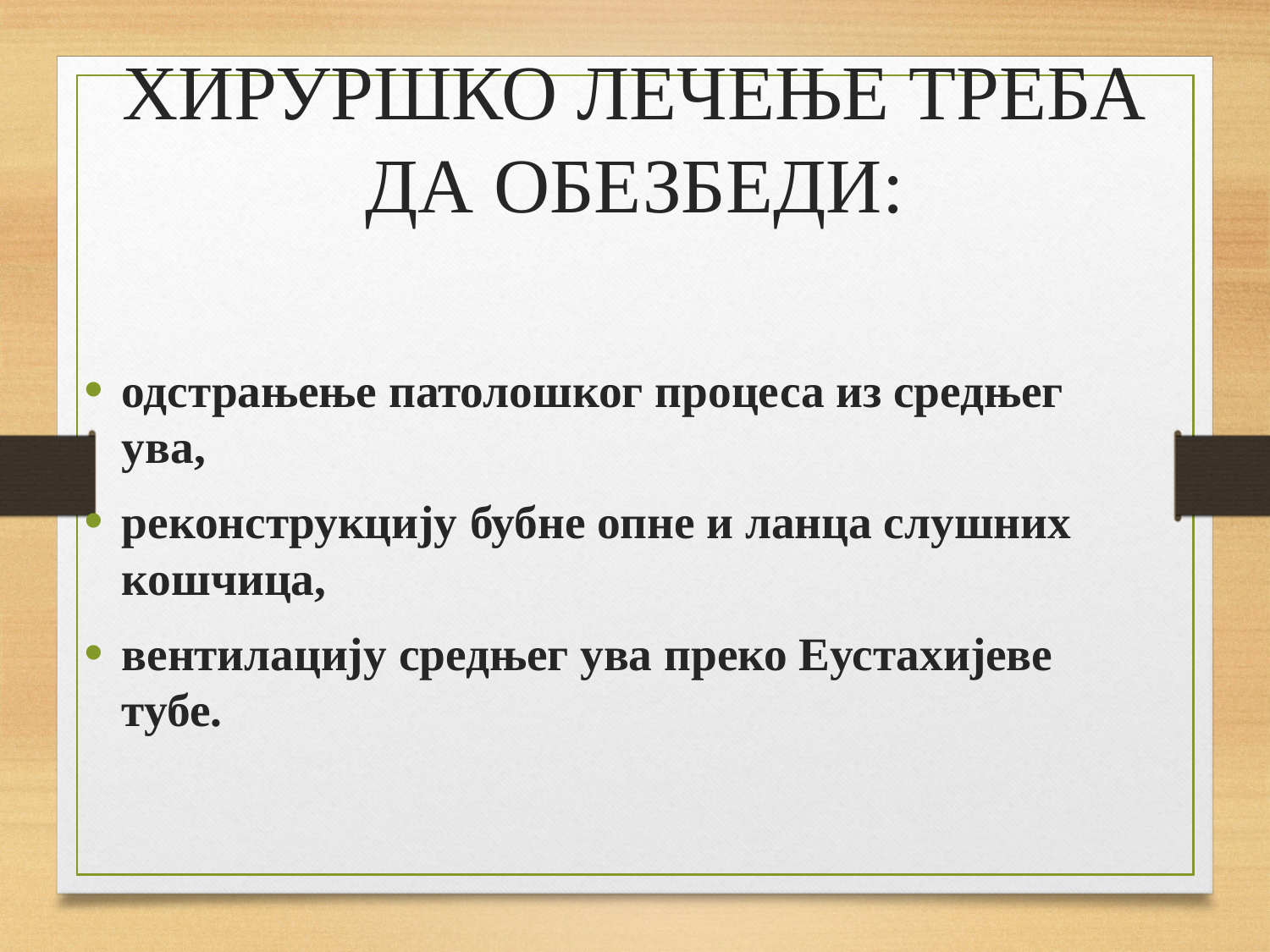

# ХИРУРШКО ЛЕЧЕЊЕ ТРЕБА ДА ОБЕЗБЕДИ:

одстрањење патолошког процеса из средњег ува,
реконструкцију бубне опне и ланца слушних кошчица,
вентилацију средњег ува преко Еустахијеве тубе.